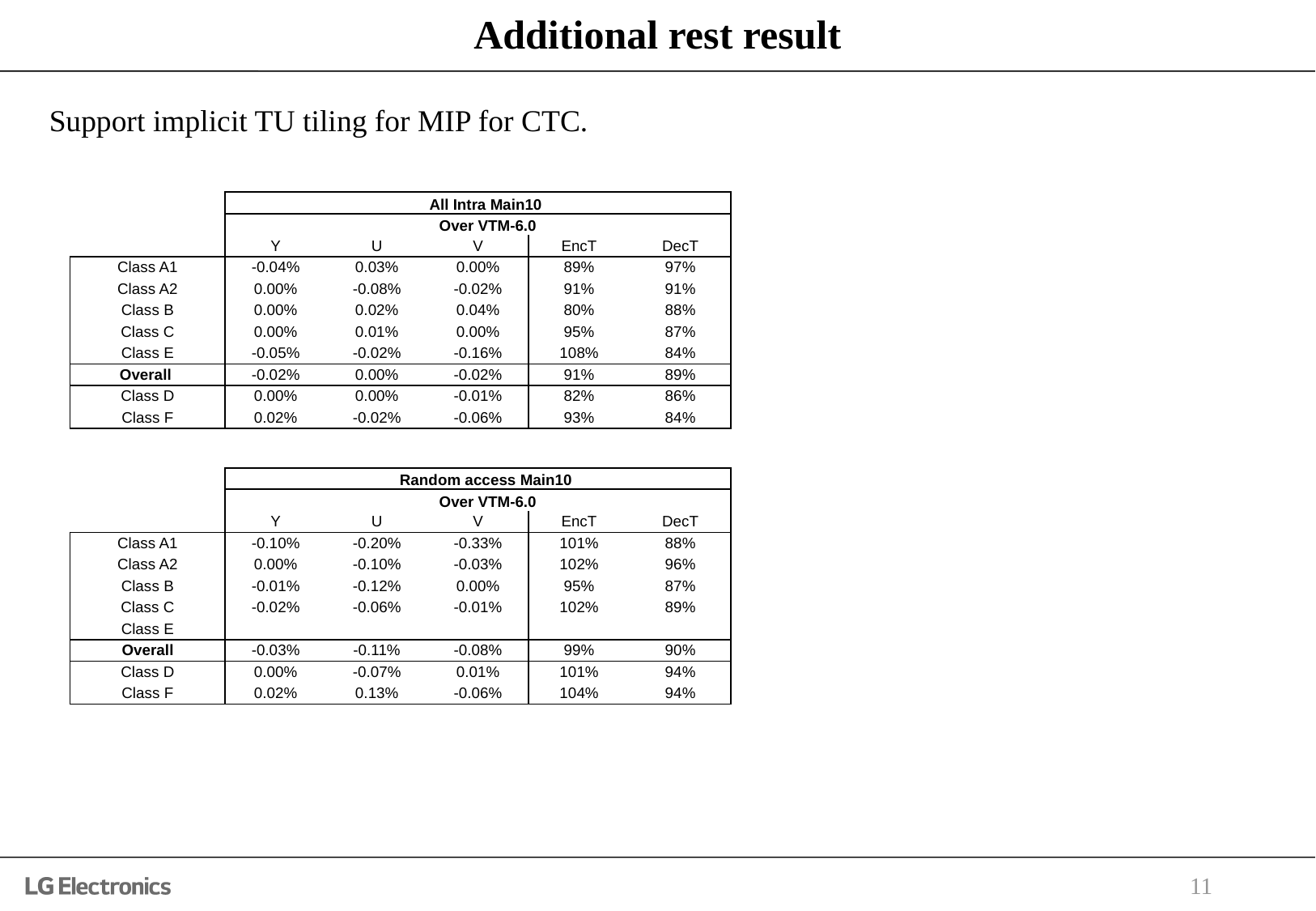

# Additional rest result
Support implicit TU tiling for MIP for CTC.
|  | All Intra Main10 |  |  |  |  |
| --- | --- | --- | --- | --- | --- |
|  | Over VTM-6.0 |  |  |  |  |
|  | Y | U | V | EncT | DecT |
| Class A1 | -0.04% | 0.03% | 0.00% | 89% | 97% |
| Class A2 | 0.00% | -0.08% | -0.02% | 91% | 91% |
| Class B | 0.00% | 0.02% | 0.04% | 80% | 88% |
| Class C | 0.00% | 0.01% | 0.00% | 95% | 87% |
| Class E | -0.05% | -0.02% | -0.16% | 108% | 84% |
| Overall | -0.02% | 0.00% | -0.02% | 91% | 89% |
| Class D | 0.00% | 0.00% | -0.01% | 82% | 86% |
| Class F | 0.02% | -0.02% | -0.06% | 93% | 84% |
|  | Random access Main10 |  |  |  |  |
| --- | --- | --- | --- | --- | --- |
|  | Over VTM-6.0 |  |  |  |  |
|  | Y | U | V | EncT | DecT |
| Class A1 | -0.10% | -0.20% | -0.33% | 101% | 88% |
| Class A2 | 0.00% | -0.10% | -0.03% | 102% | 96% |
| Class B | -0.01% | -0.12% | 0.00% | 95% | 87% |
| Class C | -0.02% | -0.06% | -0.01% | 102% | 89% |
| Class E |  |  |  |  |  |
| Overall | -0.03% | -0.11% | -0.08% | 99% | 90% |
| Class D | 0.00% | -0.07% | 0.01% | 101% | 94% |
| Class F | 0.02% | 0.13% | -0.06% | 104% | 94% |
11